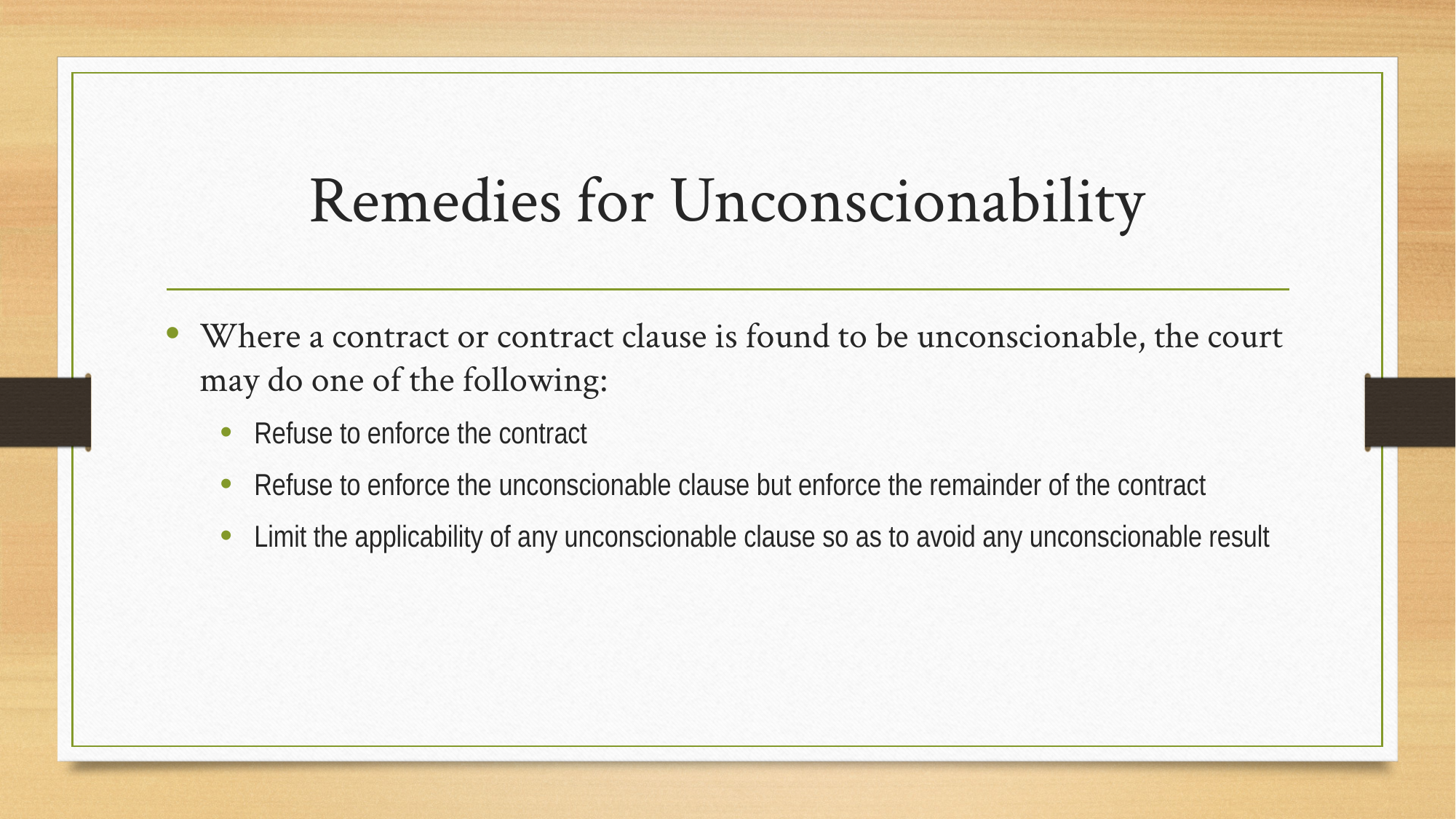

# Remedies for Unconscionability
Where a contract or contract clause is found to be unconscionable, the court may do one of the following:
Refuse to enforce the contract
Refuse to enforce the unconscionable clause but enforce the remainder of the contract
Limit the applicability of any unconscionable clause so as to avoid any unconscionable result